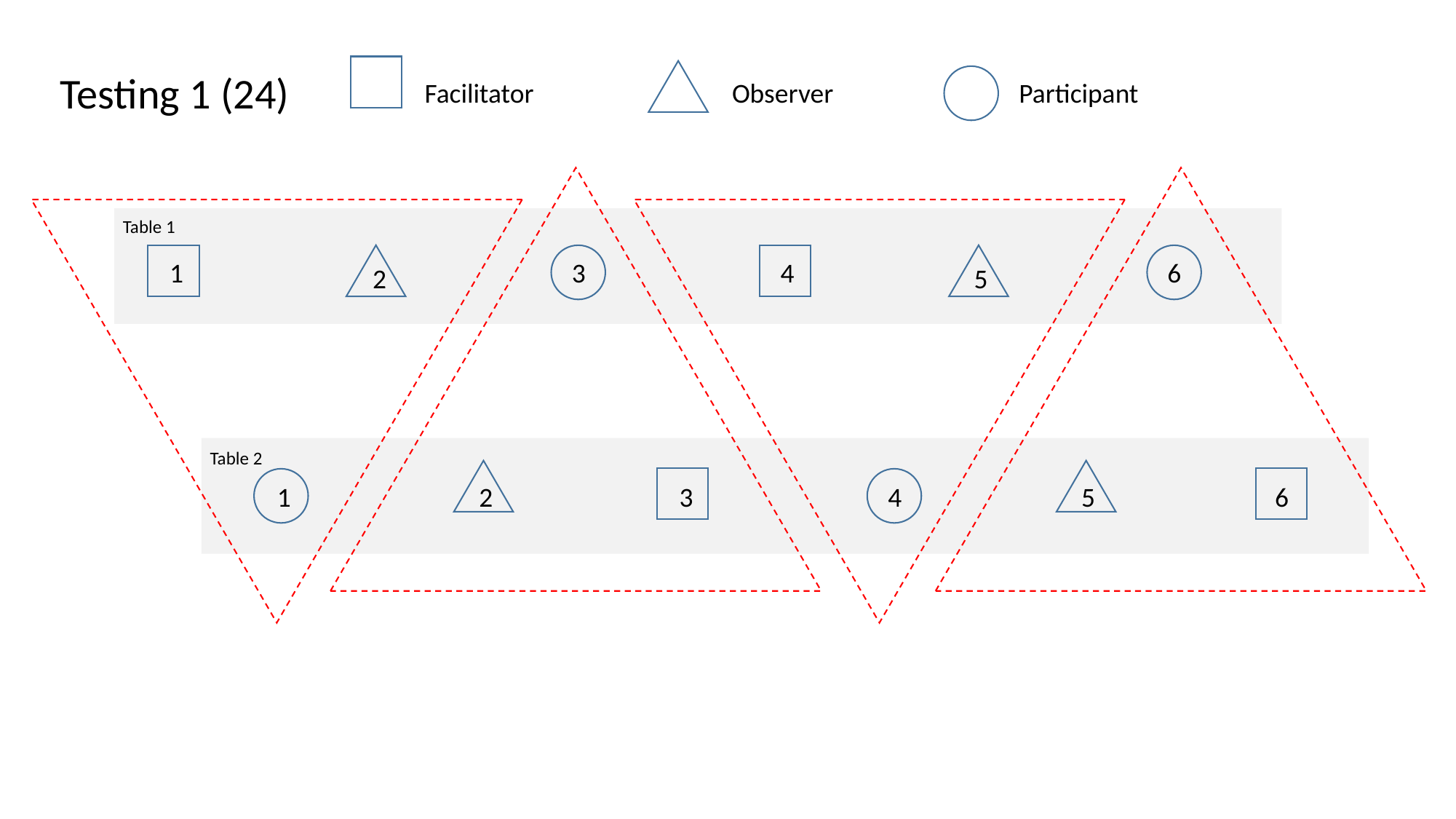

Testing 1 (24)

Facilitator
Observer
Participant

Table 1

1
3
4
6
2
5

Table 2

1
2
3
4
5
6